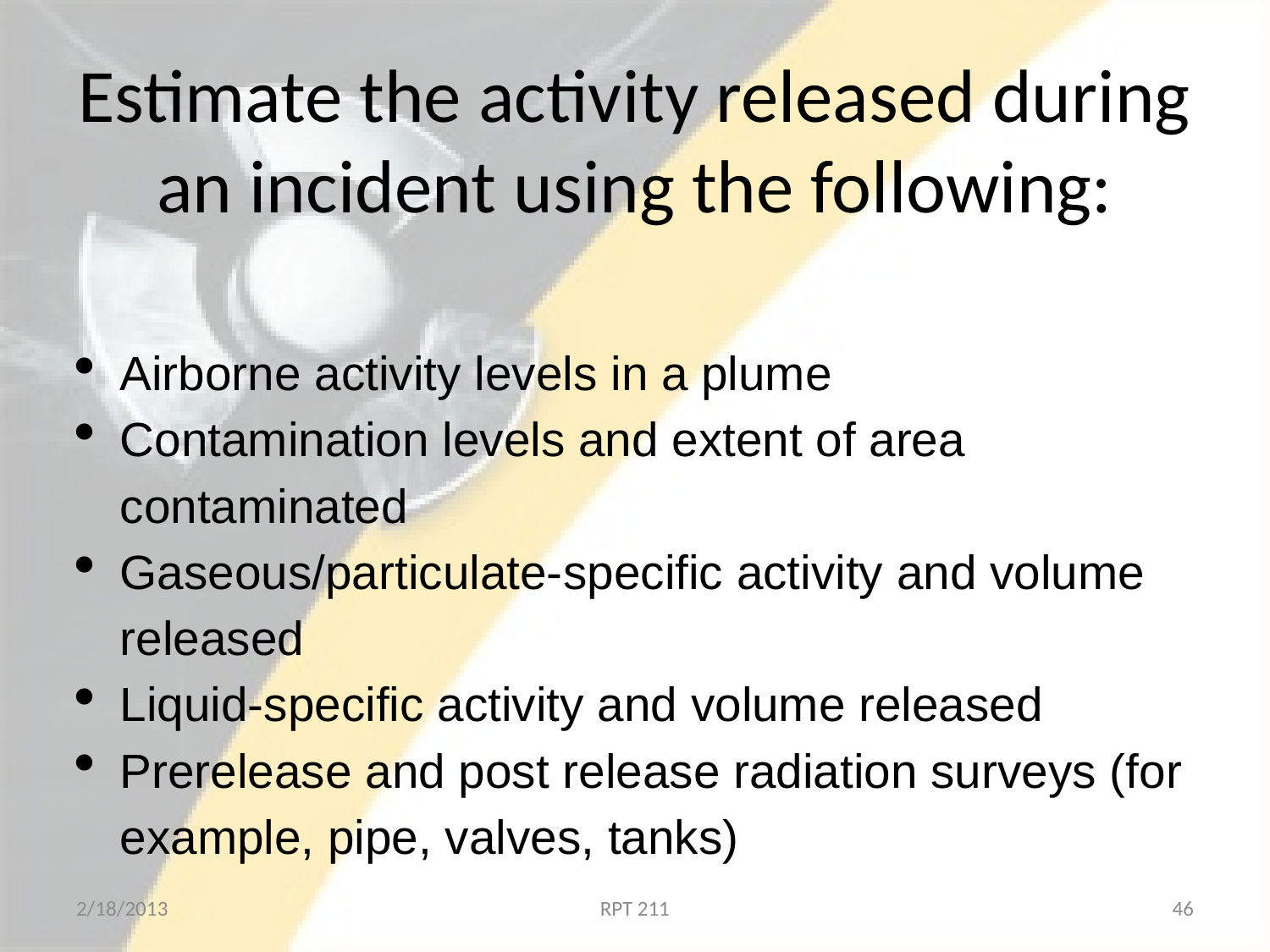

# Estimate the activity released during an incident using the following:
Airborne activity levels in a plume
Contamination levels and extent of area contaminated
Gaseous/particulate-specific activity and volume released
Liquid-specific activity and volume released
Prerelease and post release radiation surveys (for example, pipe, valves, tanks)

2/18/2013
RPT 211
46